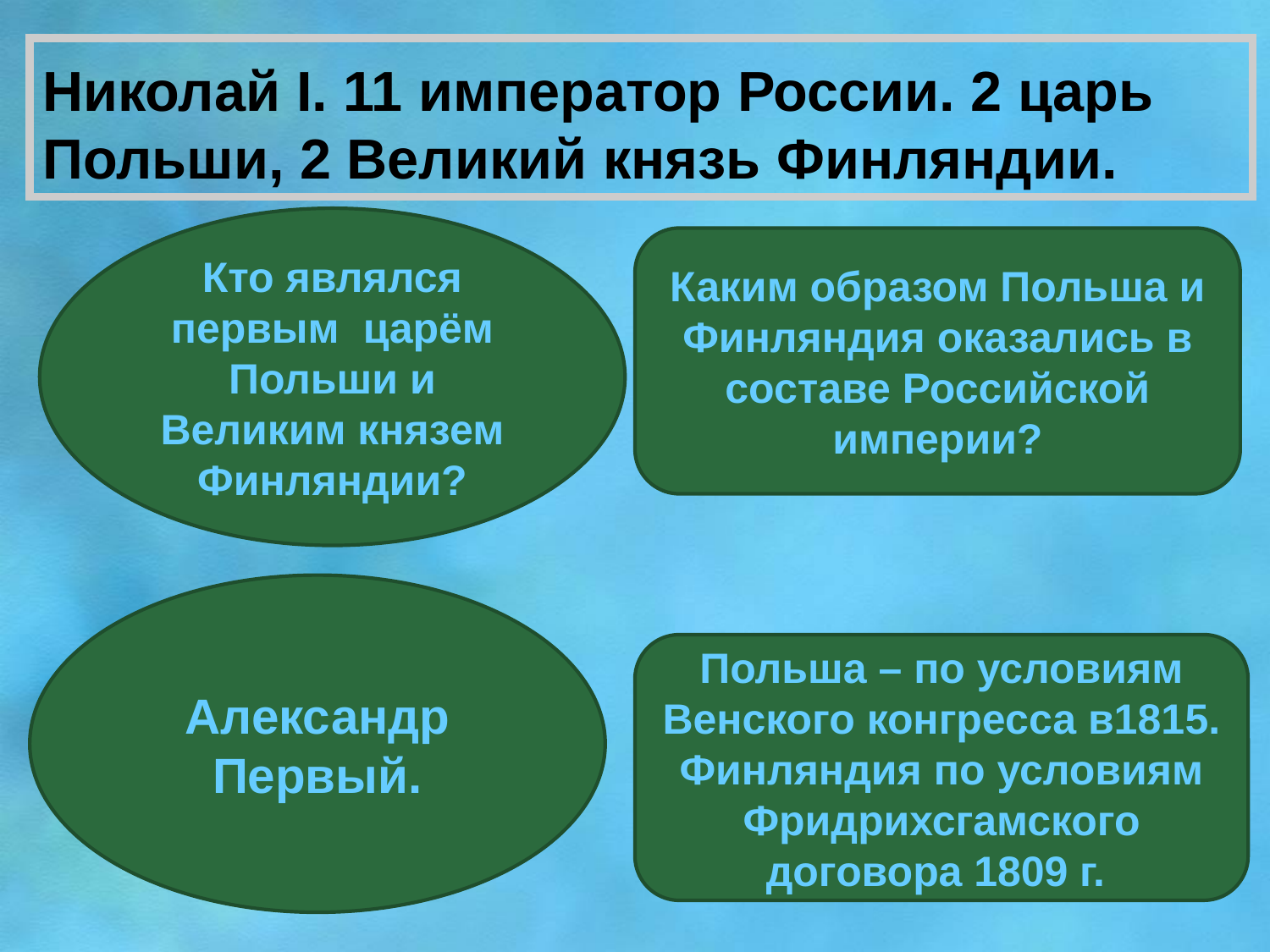

# Николай I. 11 император России. 2 царь Польши, 2 Великий князь Финляндии.
Кто являлся первым  царём Польши и Великим князем Финляндии?
Каким образом Польша и Финляндия оказались в составе Российской империи?
Александр Первый.
Польша – по условиям Венского конгресса в1815.
Финляндия по условиям Фридрихсгамского договора 1809 г.